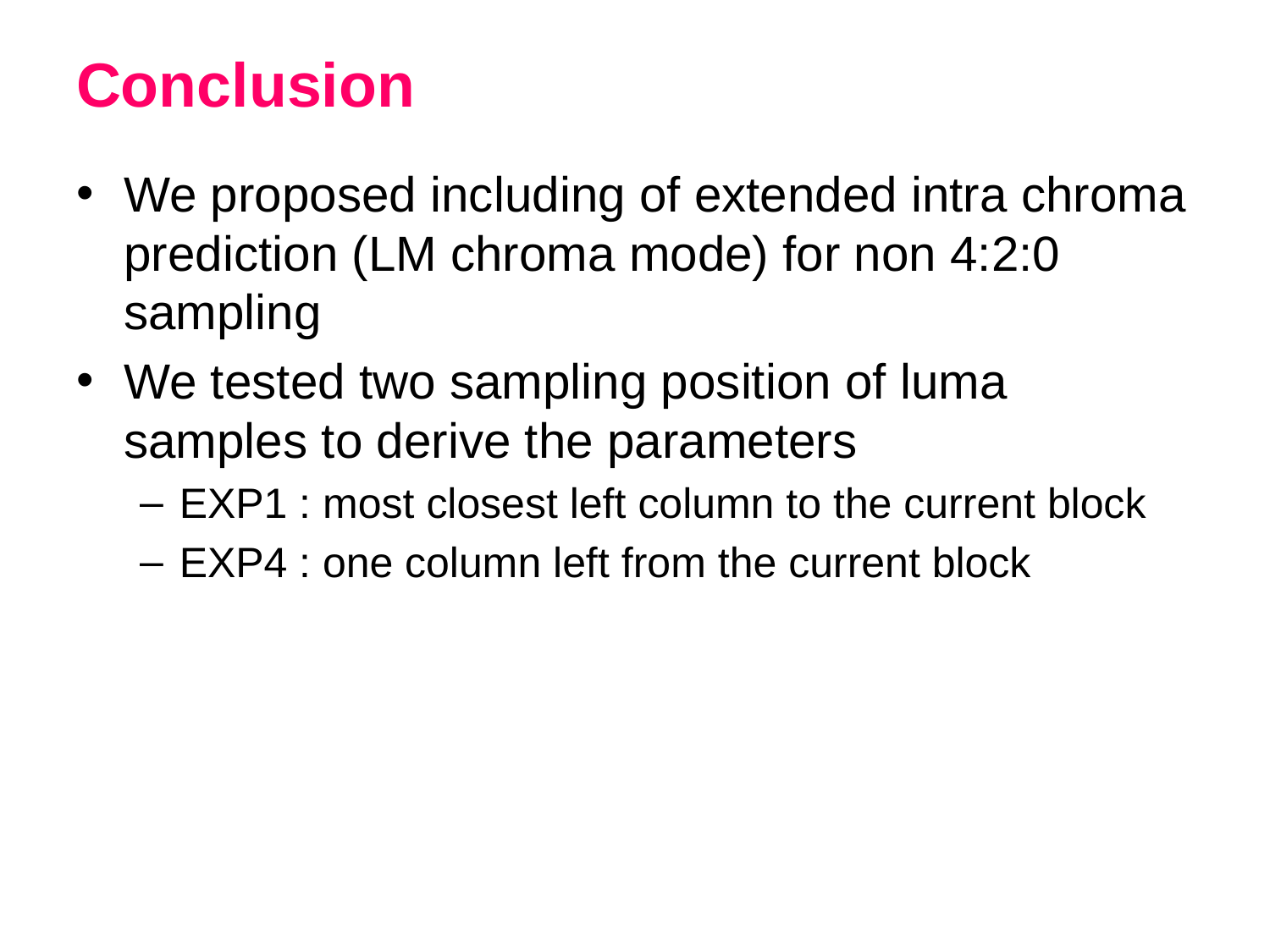

# Conclusion
We proposed including of extended intra chroma prediction (LM chroma mode) for non 4:2:0 sampling
We tested two sampling position of luma samples to derive the parameters
EXP1 : most closest left column to the current block
EXP4 : one column left from the current block